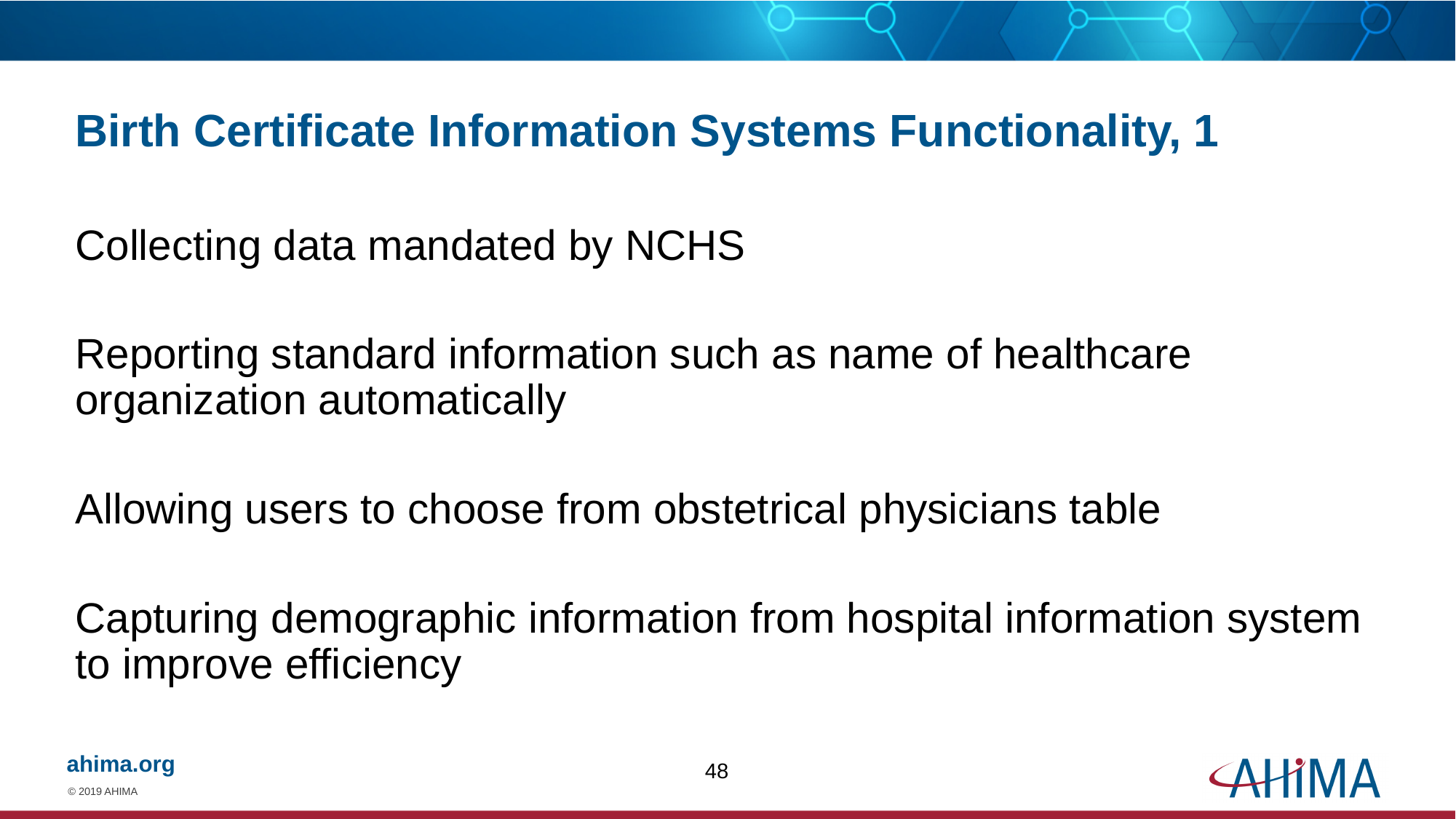

# Birth Certificate Information Systems Functionality, 1
Collecting data mandated by NCHS

Reporting standard information such as name of healthcare organization automatically

Allowing users to choose from obstetrical physicians table

Capturing demographic information from hospital information system to improve efficiency